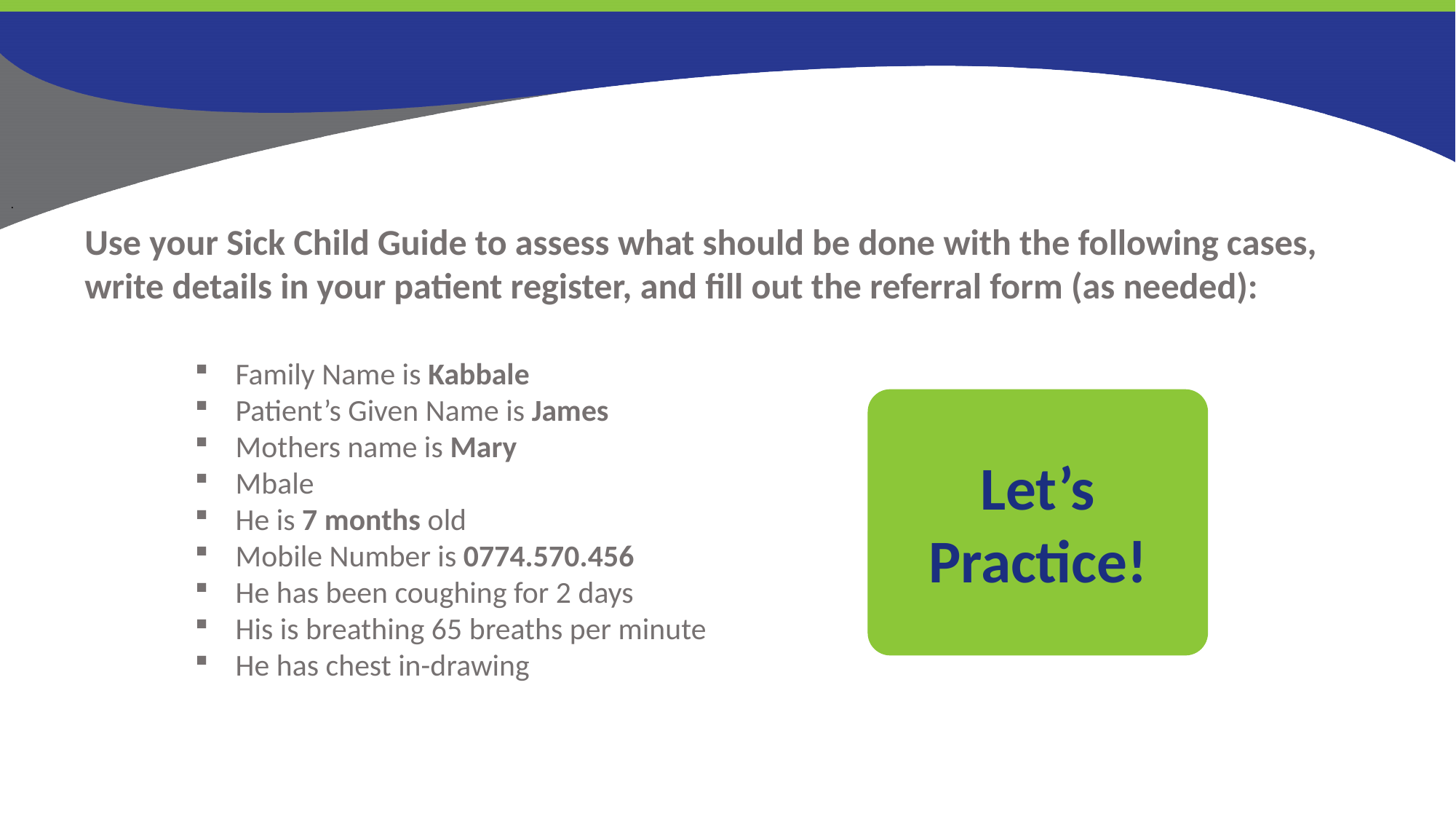

.
Use your Sick Child Guide to assess what should be done with the following cases, write details in your patient register, and fill out the referral form (as needed):

Family Name is Kabbale
Patient’s Given Name is James
Mothers name is Mary
Mbale
He is 7 months old
Mobile Number is 0774.570.456
He has been coughing for 2 days
His is breathing 65 breaths per minute
He has chest in-drawing

Let’s Practice!